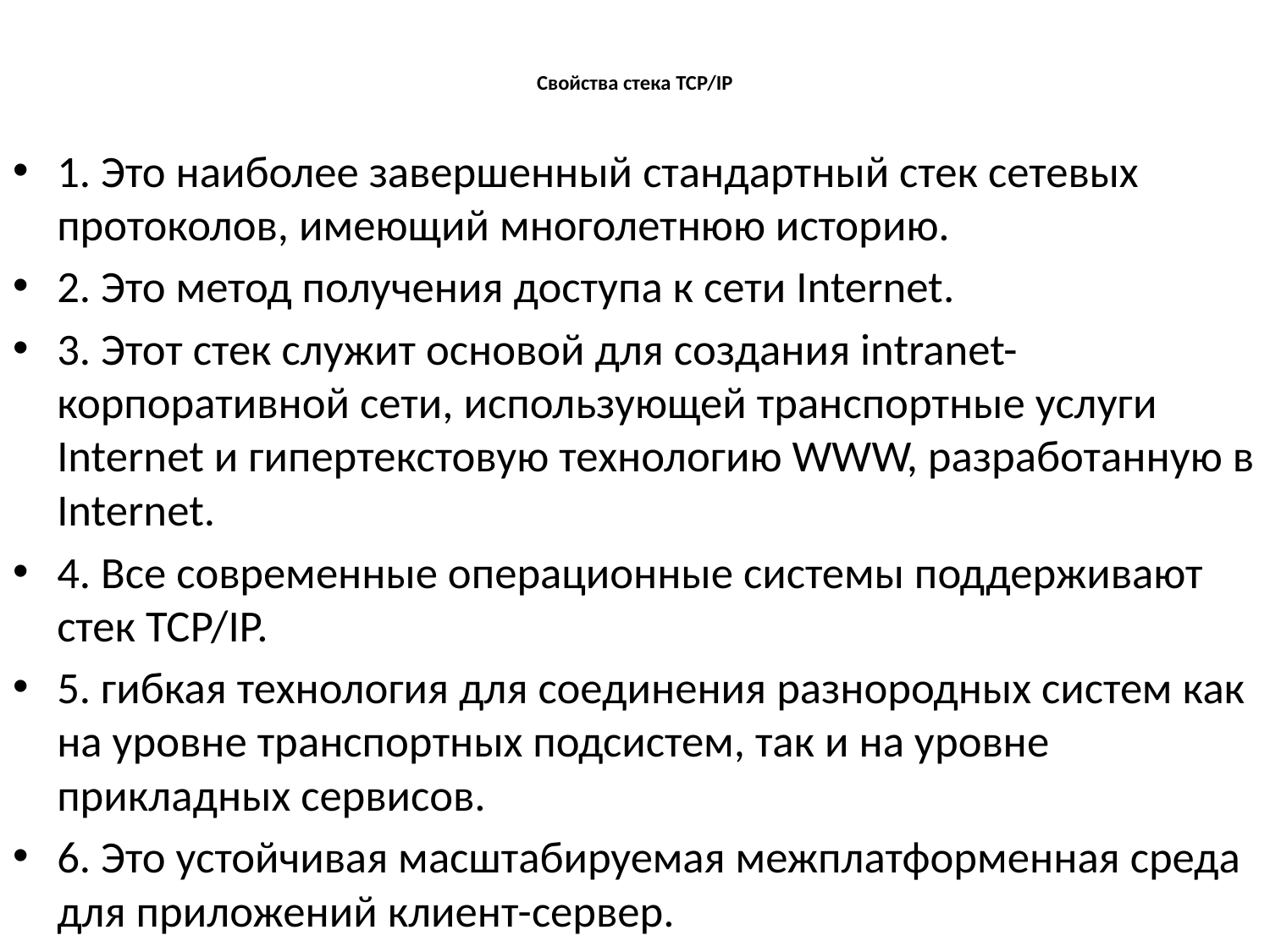

# Свойства стека TCP/IP
1. Это наиболее завершенный стандартный стек сетевых протоколов, имеющий многолетнюю историю.
2. Это метод получения доступа к сети Internet.
3. Этот стек служит основой для создания intranet- корпоративной сети, использующей транспортные услуги Internet и гипертекстовую технологию WWW, разработанную в Internet.
4. Все современные операционные системы поддерживают стек TCP/IP.
5. гибкая технология для соединения разнородных систем как на уровне транспортных подсистем, так и на уровне прикладных сервисов.
6. Это устойчивая масштабируемая межплатформенная среда для приложений клиент-сервер.